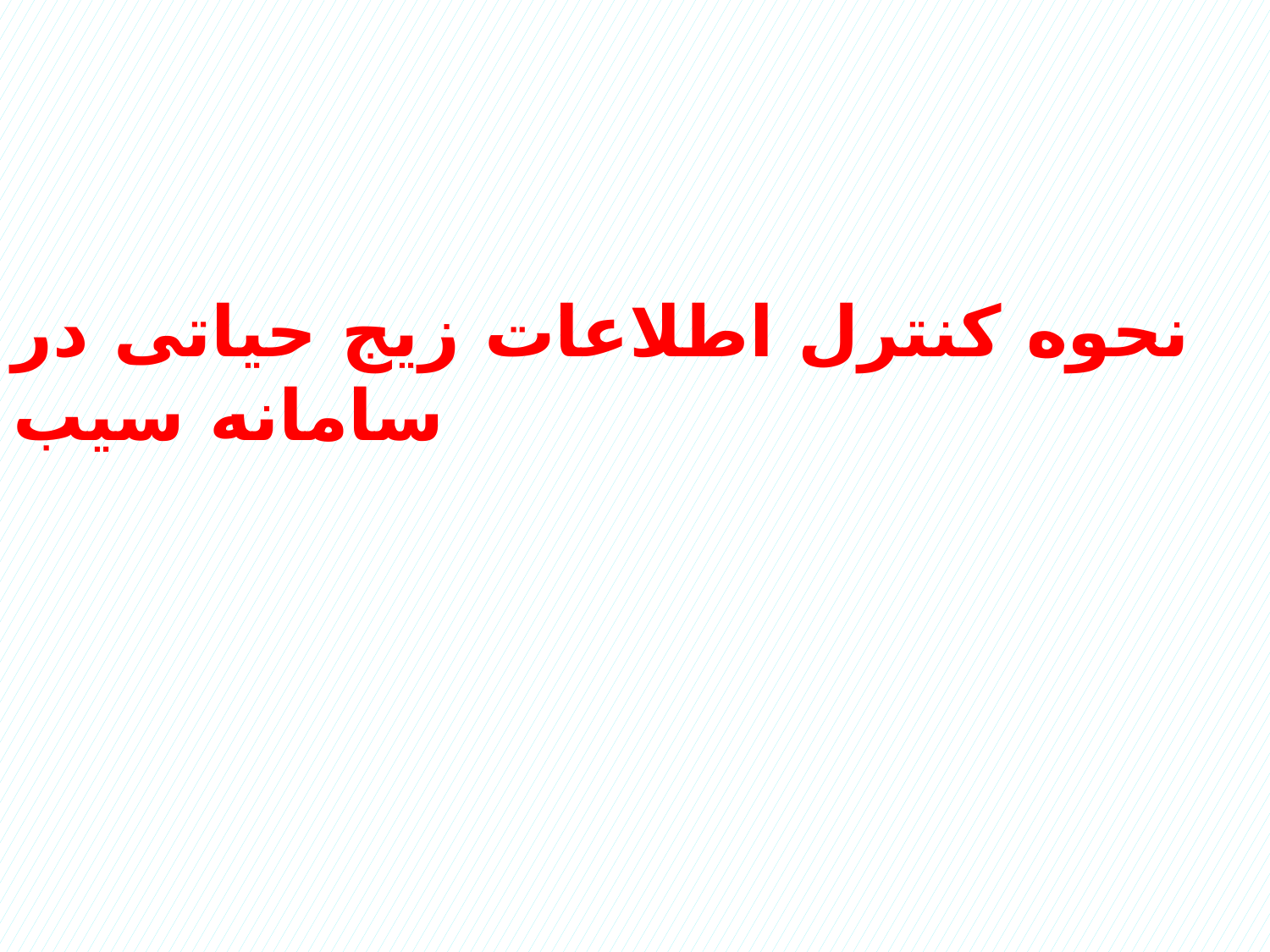

# نحوه کنترل اطلاعات زیج حیاتی در سامانه سیب